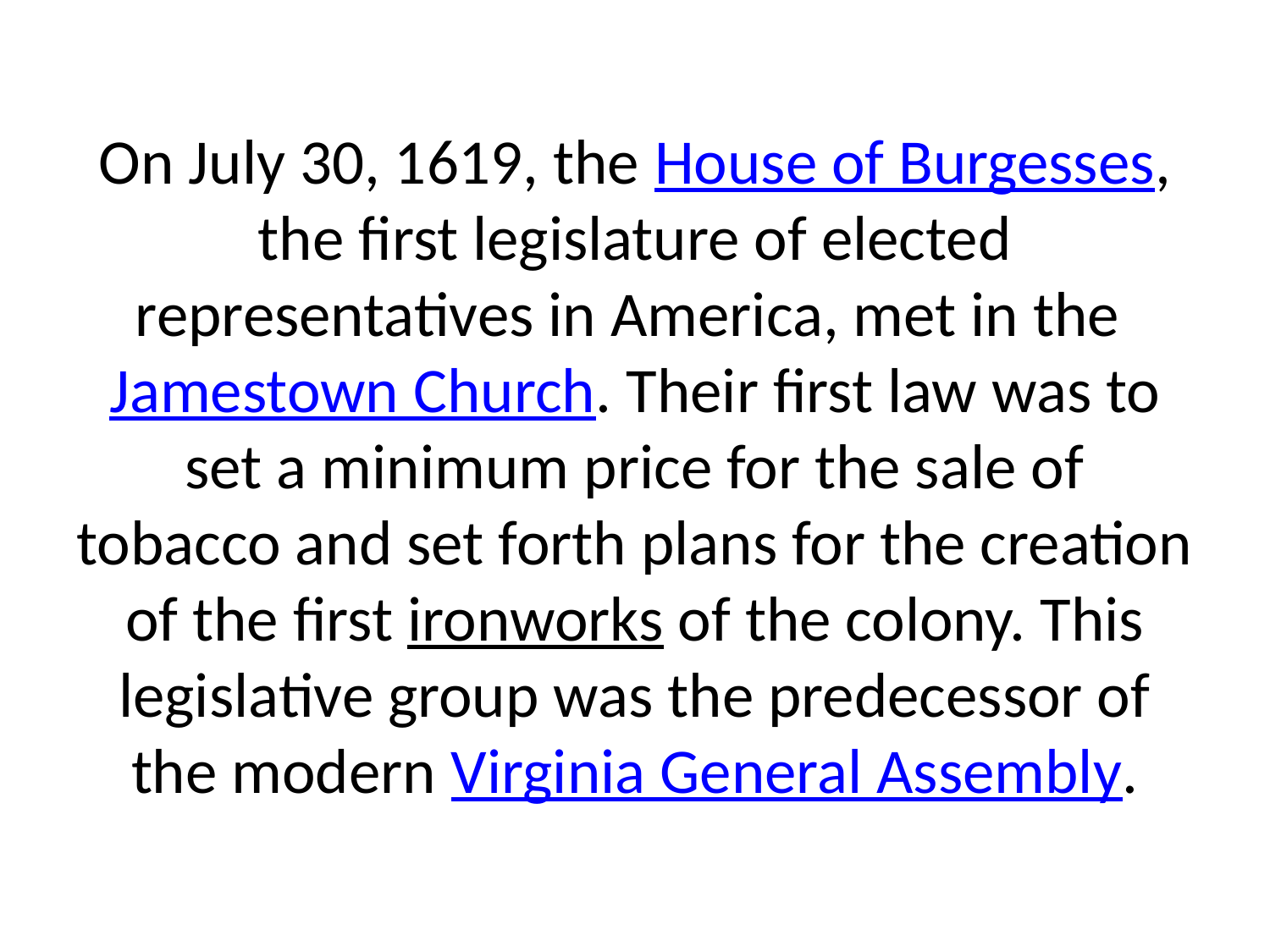

# On July 30, 1619, the House of Burgesses, the first legislature of elected representatives in America, met in the Jamestown Church. Their first law was to set a minimum price for the sale of tobacco and set forth plans for the creation of the first ironworks of the colony. This legislative group was the predecessor of the modern Virginia General Assembly.